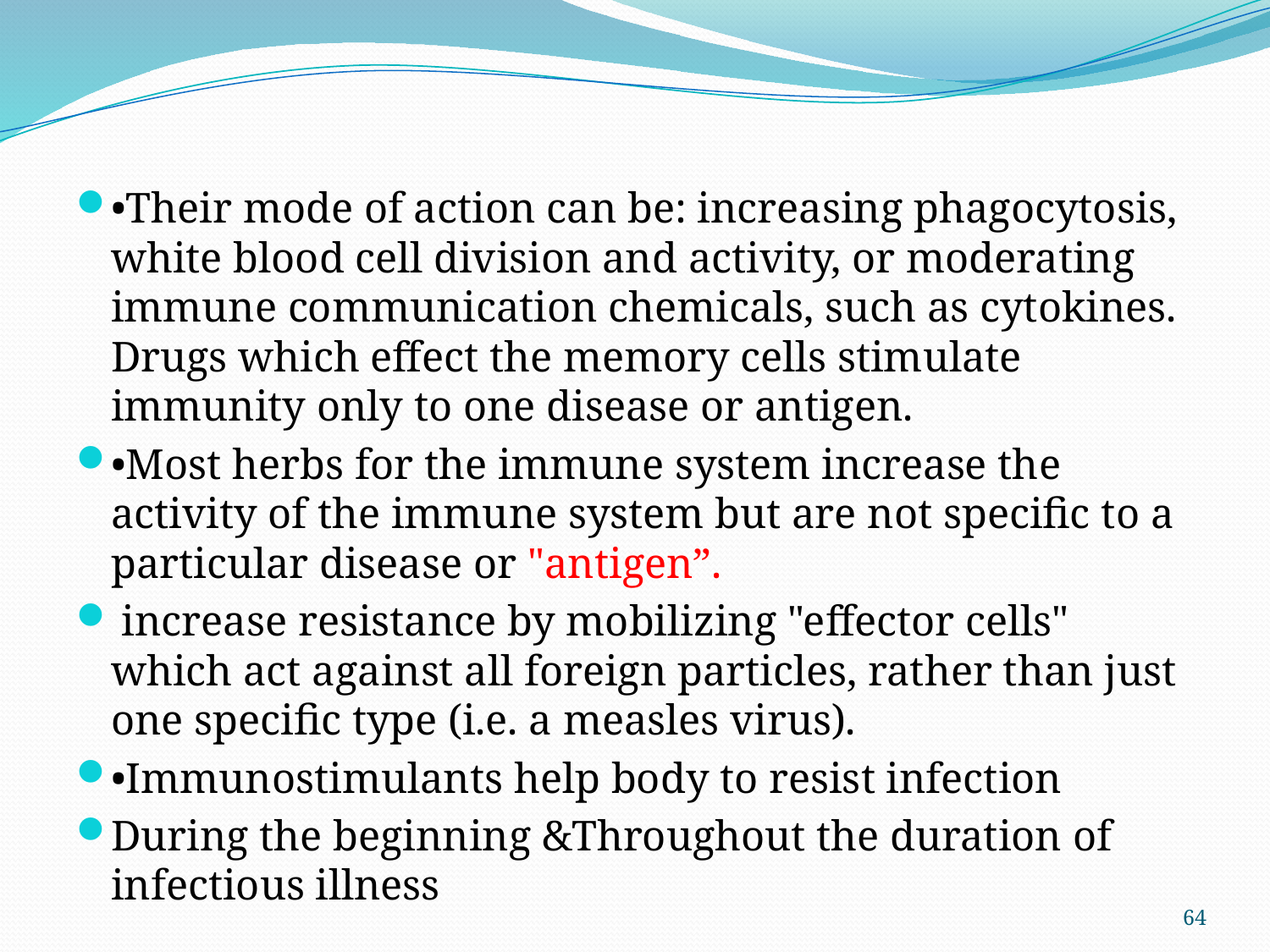

#
•Their mode of action can be: increasing phagocytosis, white blood cell division and activity, or moderating immune communication chemicals, such as cytokines. Drugs which effect the memory cells stimulate immunity only to one disease or antigen.
•Most herbs for the immune system increase the activity of the immune system but are not specific to a particular disease or "antigen”.
 increase resistance by mobilizing "effector cells" which act against all foreign particles, rather than just one specific type (i.e. a measles virus).
•Immunostimulants help body to resist infection
During the beginning &Throughout the duration of infectious illness
64